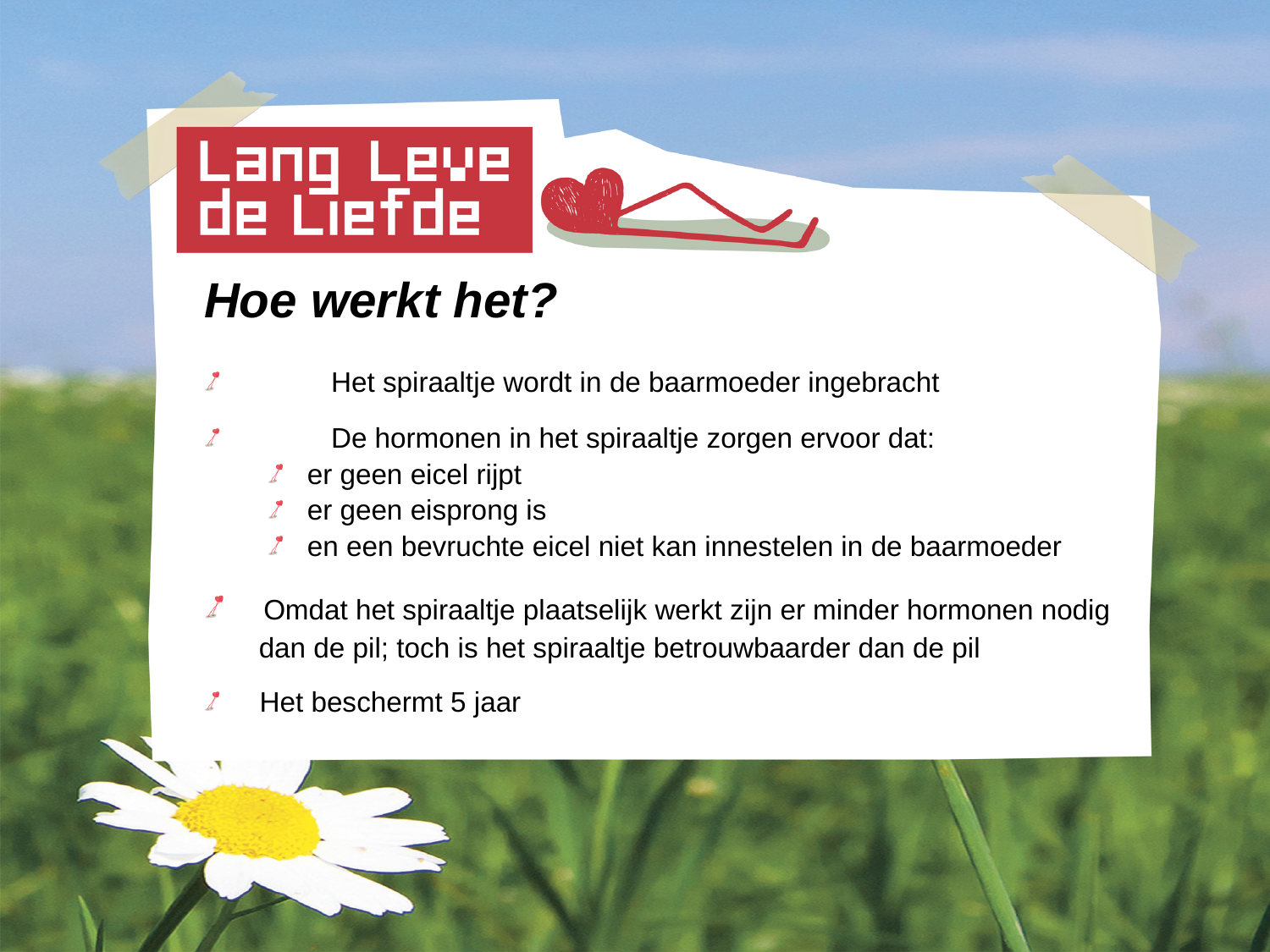

Hoe werkt het?

	Het spiraaltje wordt in de baarmoeder ingebracht

	De hormonen in het spiraaltje zorgen ervoor dat:
er geen eicel rijpt
er geen eisprong is
en een bevruchte eicel niet kan innestelen in de baarmoeder

    Omdat het spiraaltje plaatselijk werkt zijn er minder hormonen nodig
       dan de pil; toch is het spiraaltje betrouwbaarder dan de pil

     Het beschermt 5 jaar